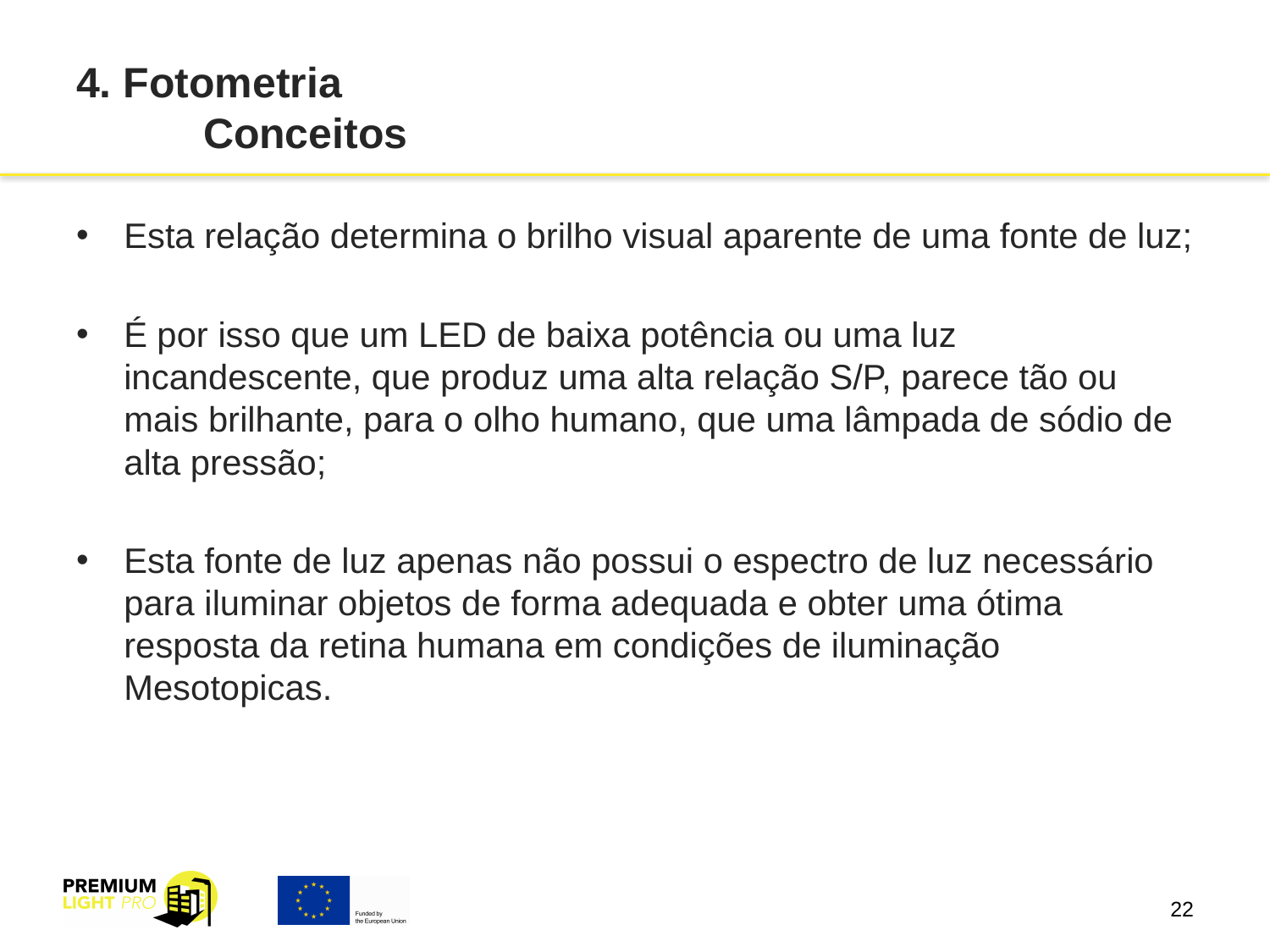

# 4. Fotometria Conceitos
Esta relação determina o brilho visual aparente de uma fonte de luz;

É por isso que um LED de baixa potência ou uma luz incandescente, que produz uma alta relação S/P, parece tão ou mais brilhante, para o olho humano, que uma lâmpada de sódio de alta pressão;

Esta fonte de luz apenas não possui o espectro de luz necessário para iluminar objetos de forma adequada e obter uma ótima resposta da retina humana em condições de iluminação Mesotopicas.